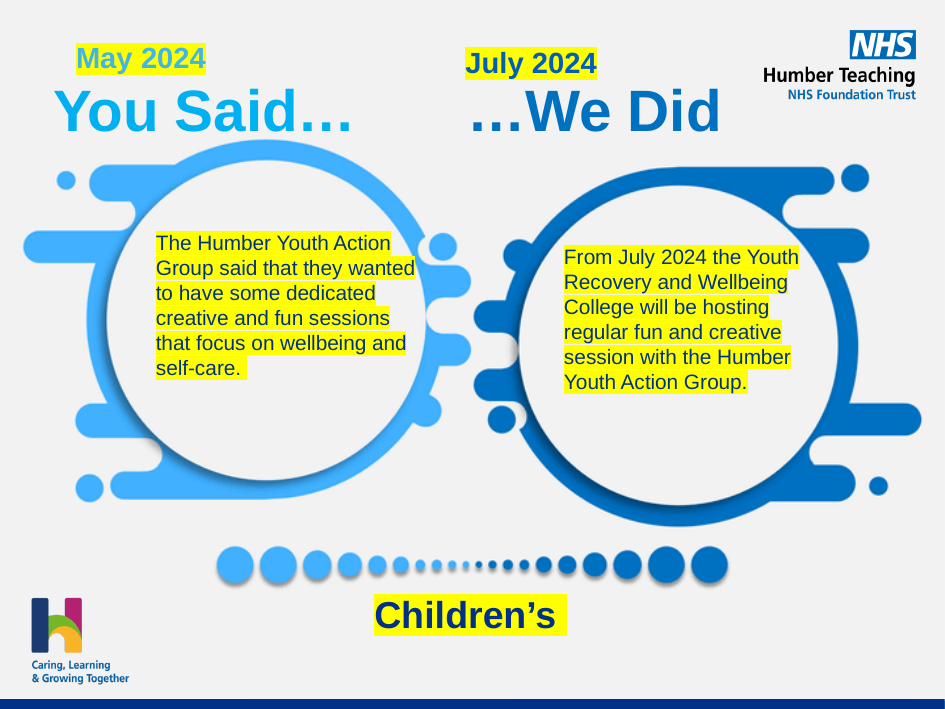

May 2024
July 2024
The Humber Youth Action Group said that they wanted to have some dedicated creative and fun sessions that focus on wellbeing and self-care.
From July 2024 the Youth Recovery and Wellbeing College will be hosting regular fun and creative session with the Humber Youth Action Group.
Children’s